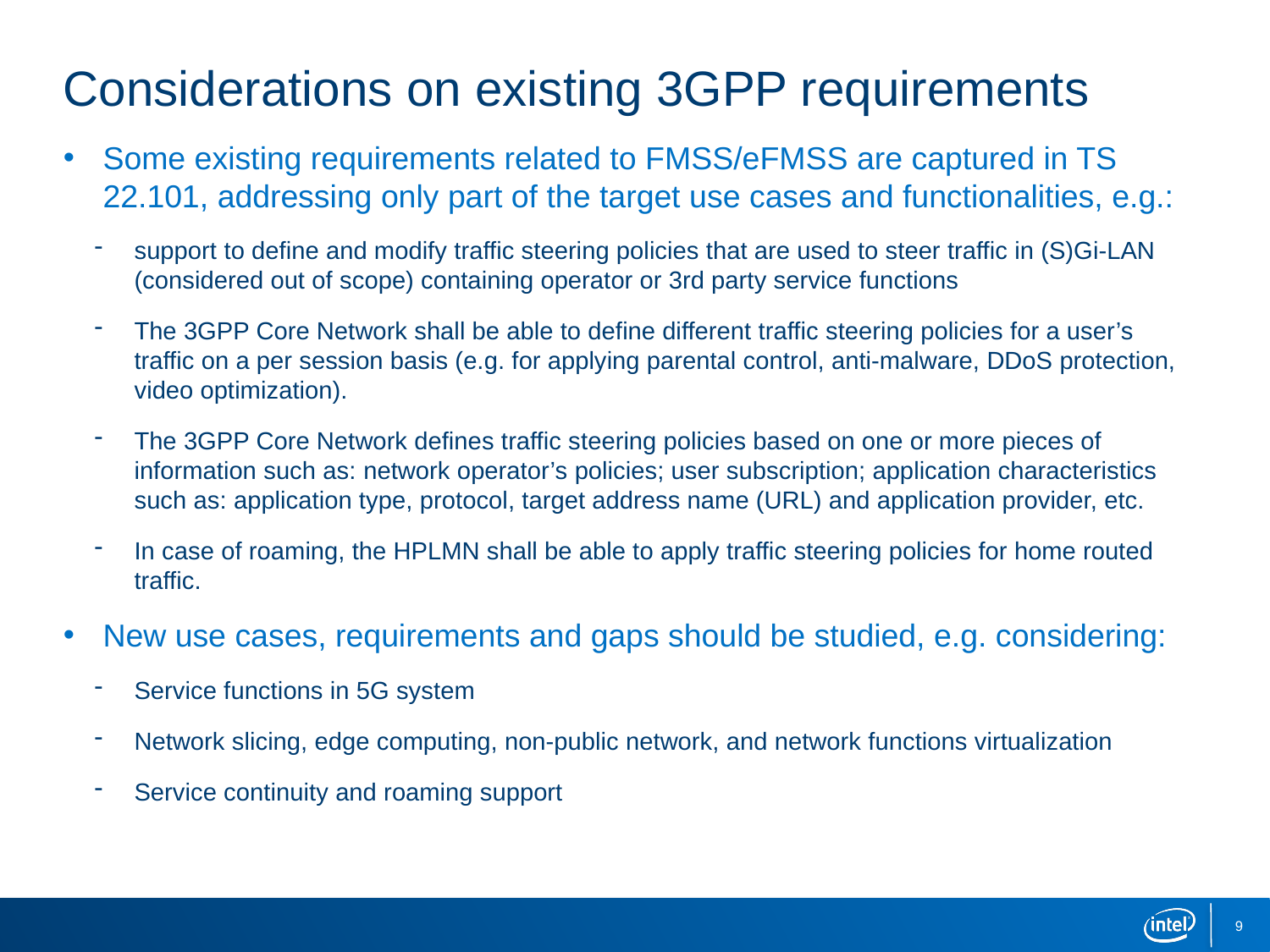

# Considerations on existing 3GPP requirements
Some existing requirements related to FMSS/eFMSS are captured in TS 22.101, addressing only part of the target use cases and functionalities, e.g.:
support to define and modify traffic steering policies that are used to steer traffic in (S)Gi-LAN (considered out of scope) containing operator or 3rd party service functions
The 3GPP Core Network shall be able to define different traffic steering policies for a user’s traffic on a per session basis (e.g. for applying parental control, anti-malware, DDoS protection, video optimization).
The 3GPP Core Network defines traffic steering policies based on one or more pieces of information such as: network operator’s policies; user subscription; application characteristics such as: application type, protocol, target address name (URL) and application provider, etc.
In case of roaming, the HPLMN shall be able to apply traffic steering policies for home routed traffic.
New use cases, requirements and gaps should be studied, e.g. considering:
Service functions in 5G system
Network slicing, edge computing, non-public network, and network functions virtualization
Service continuity and roaming support

9